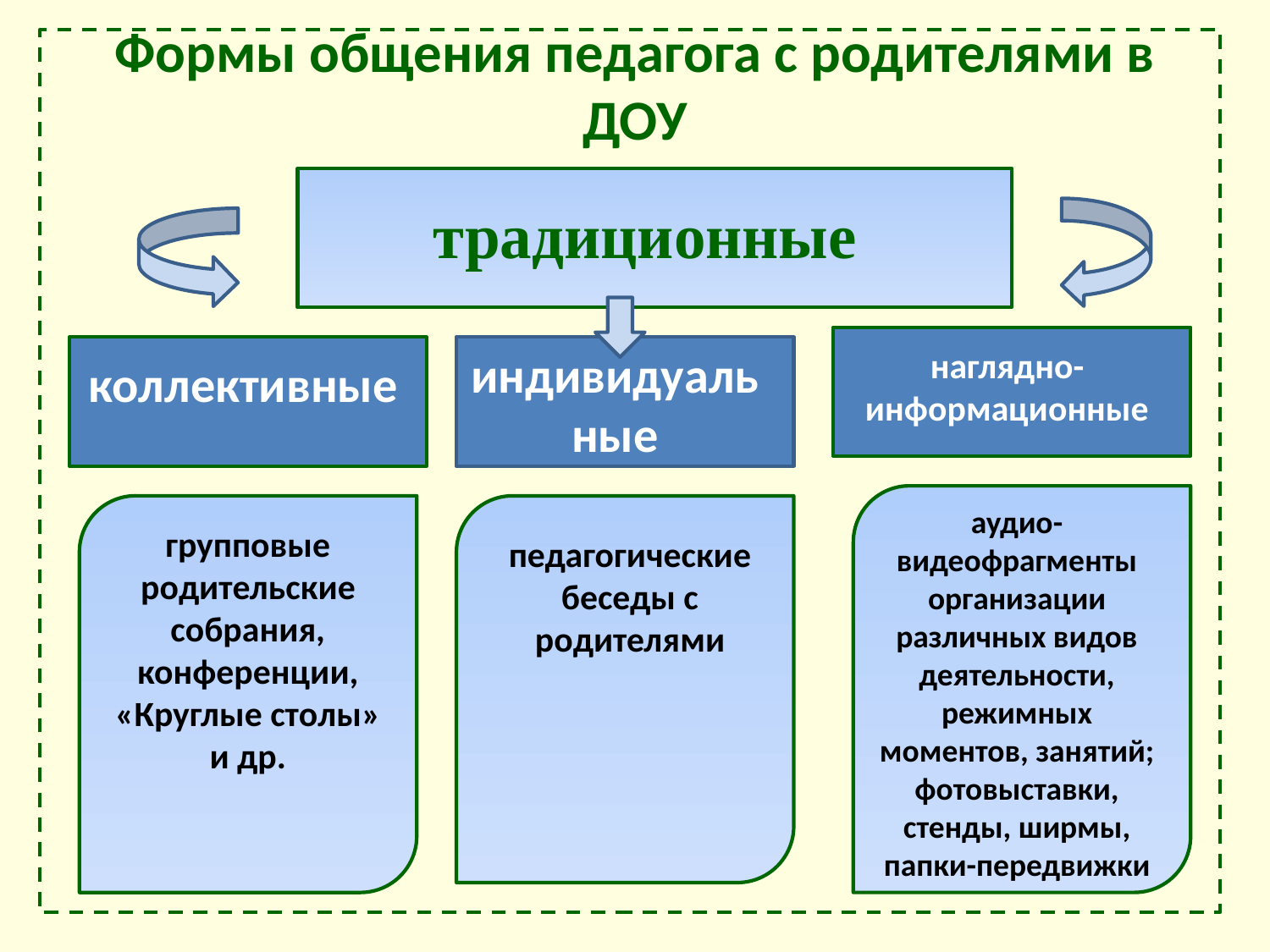

# Формы общения педагога с родителями в ДОУ

традиционные

индивидуальные
наглядно-информационные
коллективные

аудио-видеофрагменты организации различных видов деятельности, режимных моментов, занятий; фотовыставки, стенды, ширмы, папки-передвижки
групповые родительские собрания, конференции, «Круглые столы» и др.
педагогические беседы с родителями